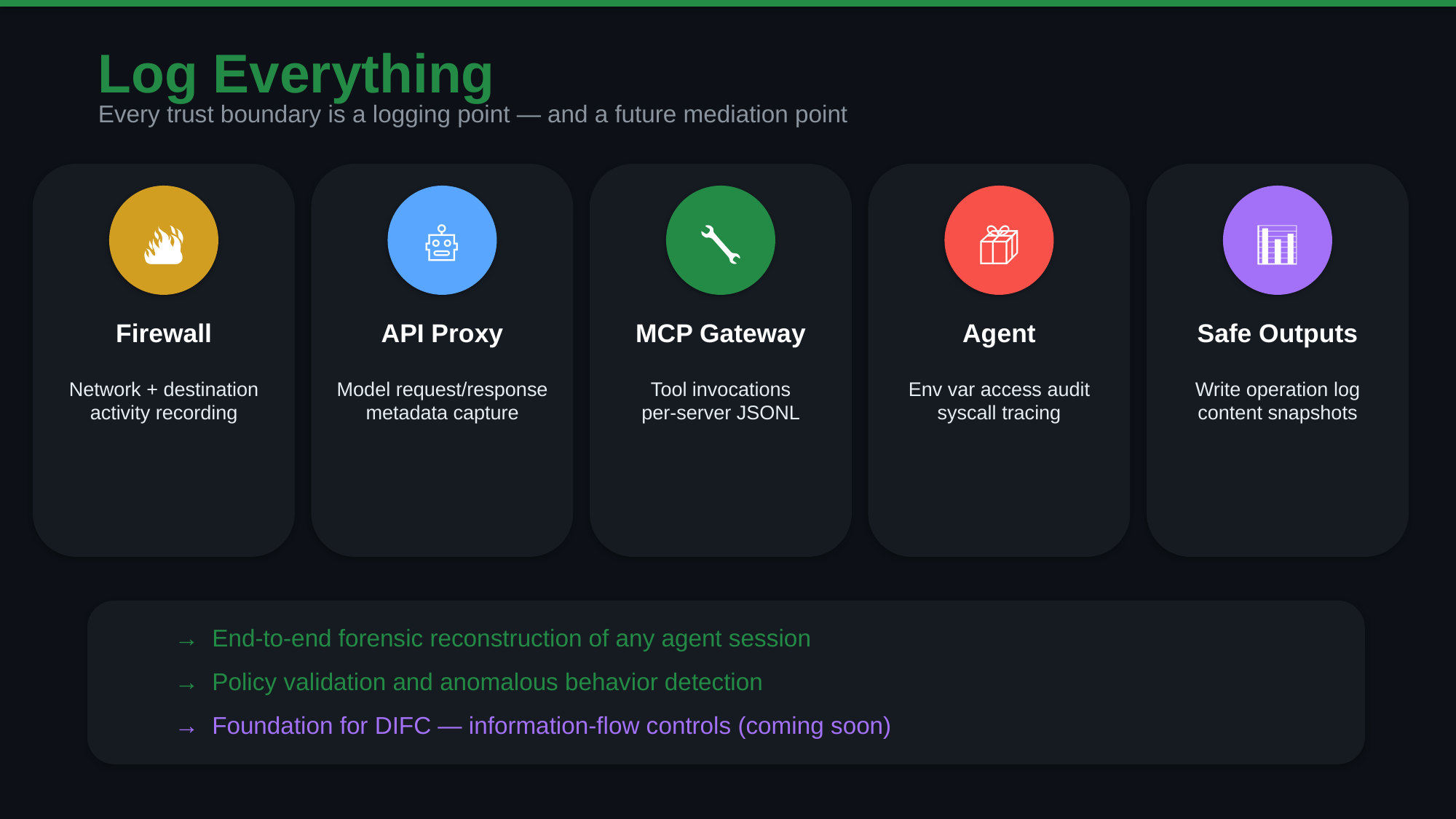

Log Everything
Every trust boundary is a logging point — and a future mediation point

🔥
🤖
🔧
📦
📊
Firewall
API Proxy
MCP Gateway
Agent
Safe Outputs
Network + destination
activity recording
Model request/response
metadata capture
Tool invocations
per-server JSONL
Env var access audit
syscall tracing
Write operation log
content snapshots

→  End-to-end forensic reconstruction of any agent session
→  Policy validation and anomalous behavior detection
→  Foundation for DIFC — information-flow controls (coming soon)